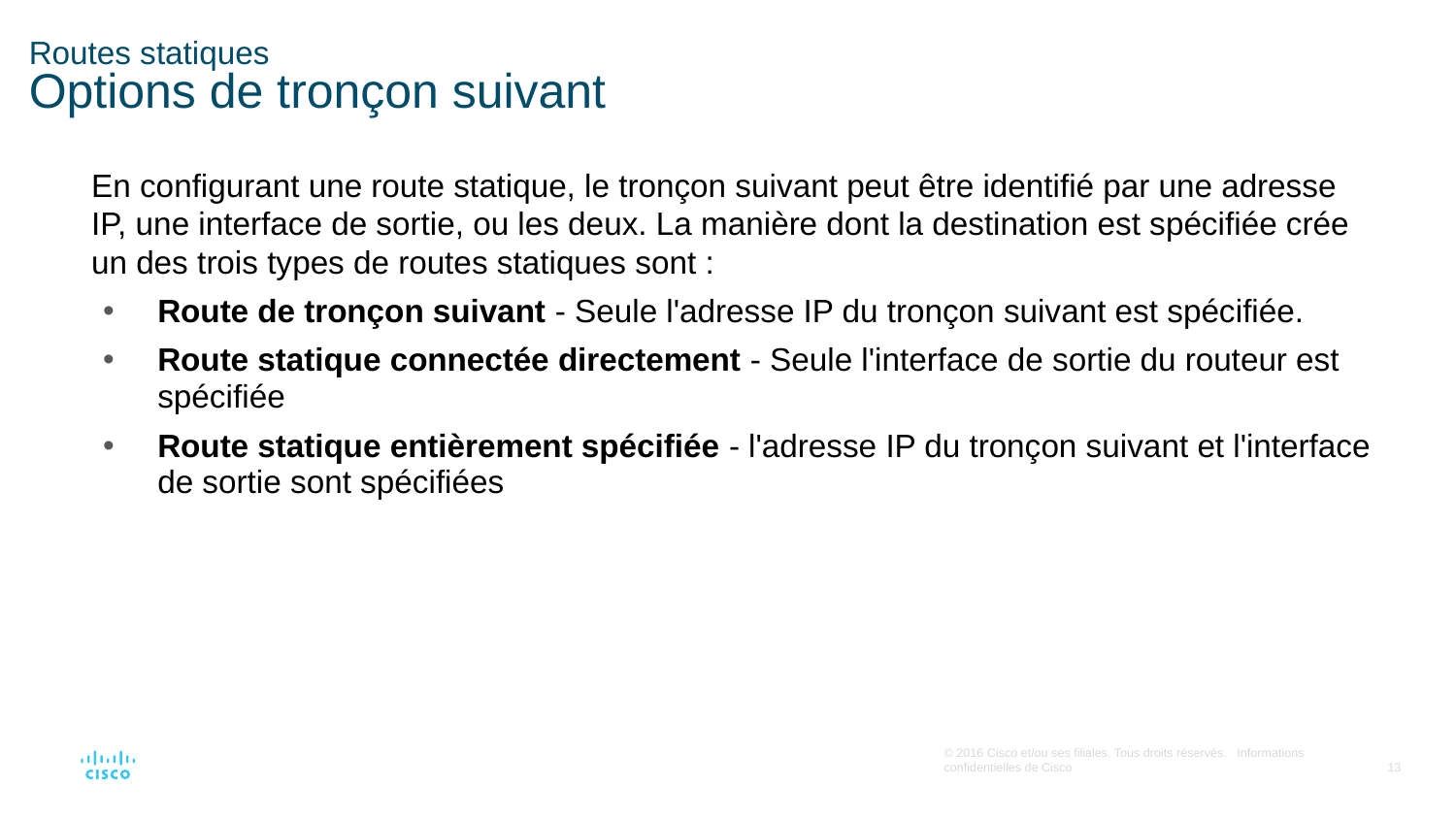

# Routes statiques Options de tronçon suivant
En configurant une route statique, le tronçon suivant peut être identifié par une adresse IP, une interface de sortie, ou les deux. La manière dont la destination est spécifiée crée un des trois types de routes statiques sont :
Route de tronçon suivant - Seule l'adresse IP du tronçon suivant est spécifiée.
Route statique connectée directement - Seule l'interface de sortie du routeur est spécifiée
Route statique entièrement spécifiée - l'adresse IP du tronçon suivant et l'interface de sortie sont spécifiées